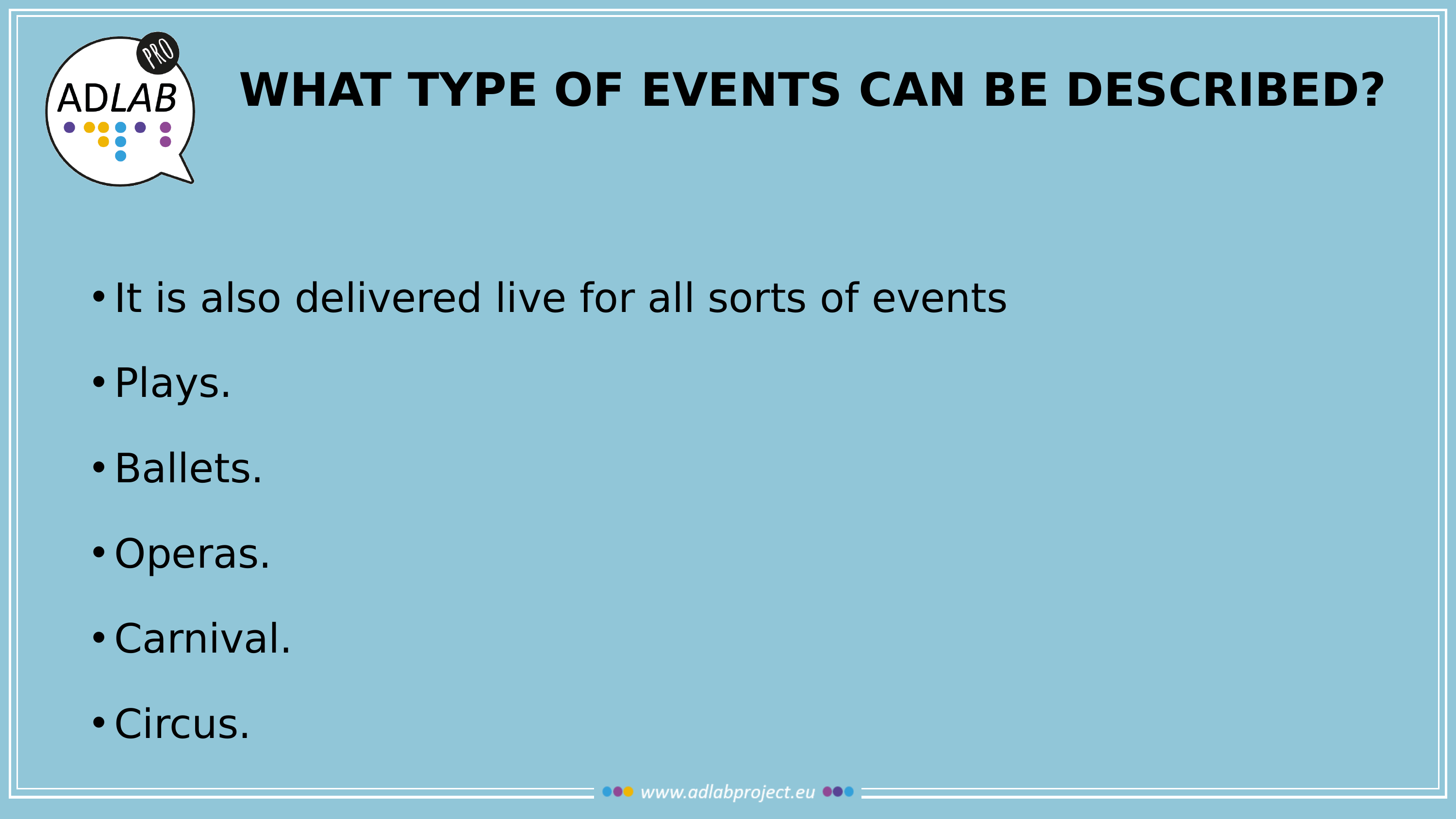

# What type of events can be described?
It is also delivered live for all sorts of events
Plays.
Ballets.
Operas.
Carnival.
Circus.